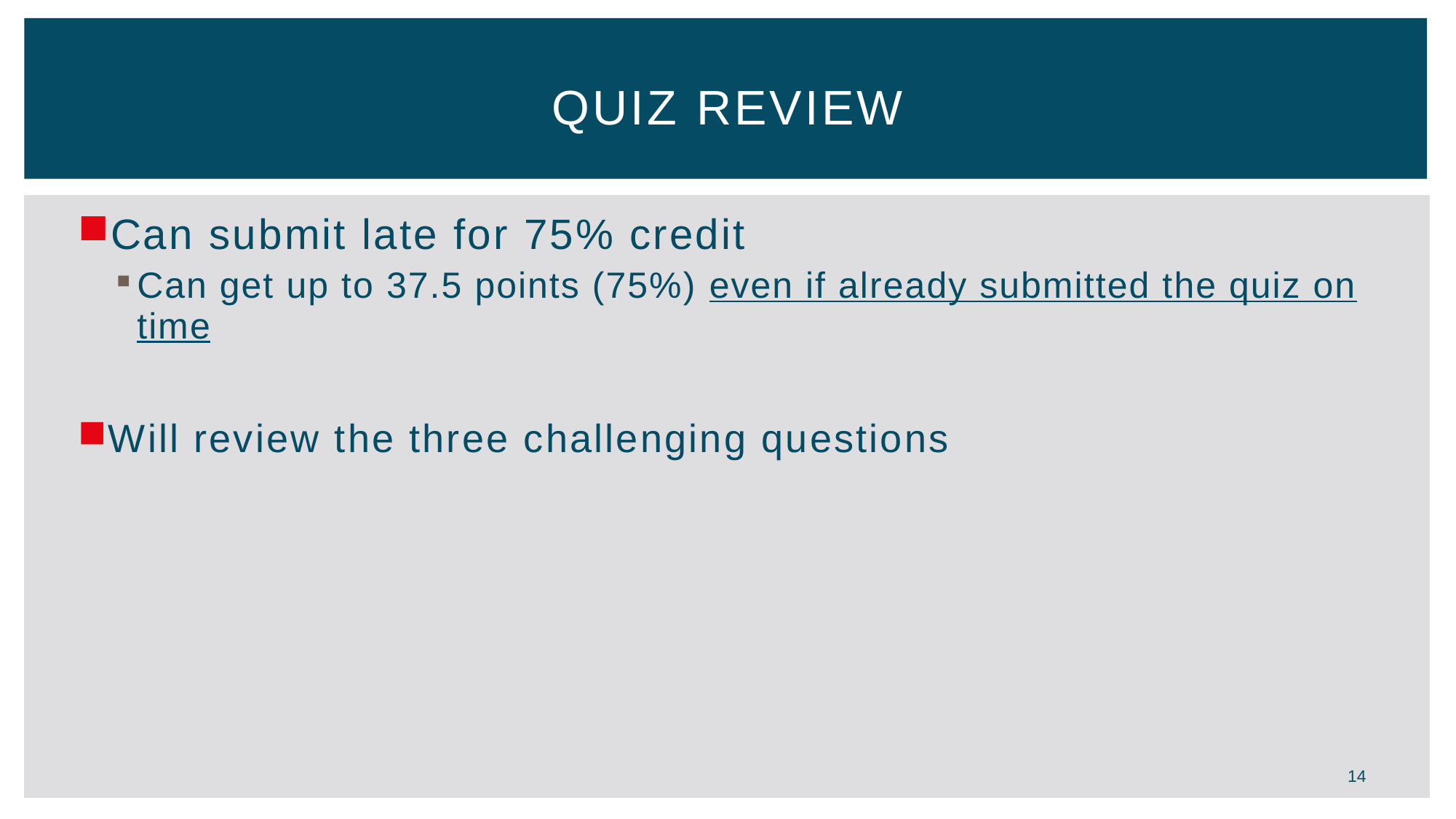

# Quiz Review
Can submit late for 75% credit
Can get up to 37.5 points (75%) even if already submitted the quiz on time

Will review the three challenging questions
14